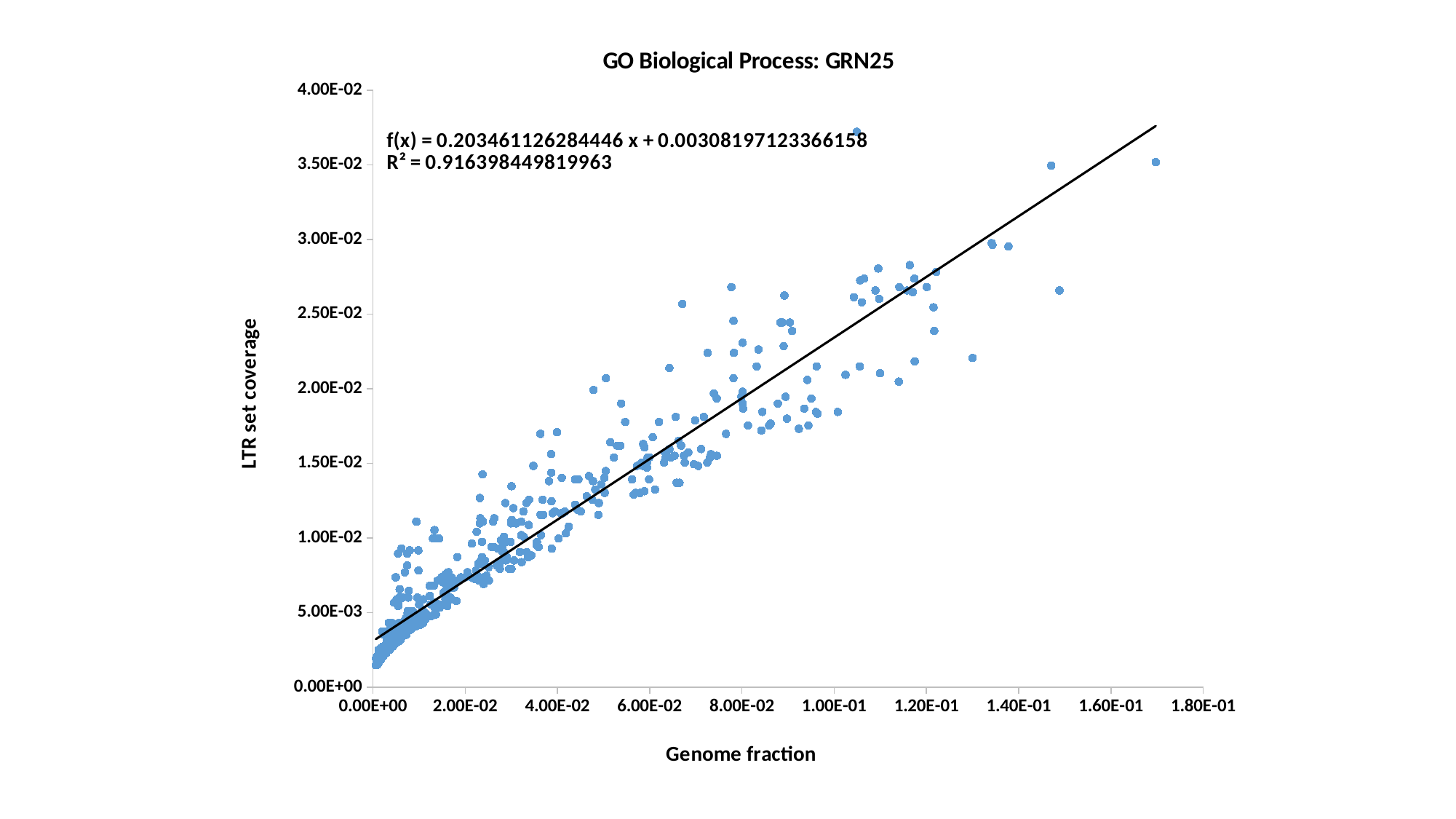

### Chart: GO Biological Process: GRN25

| Category | LTR fraction |
|---|---|